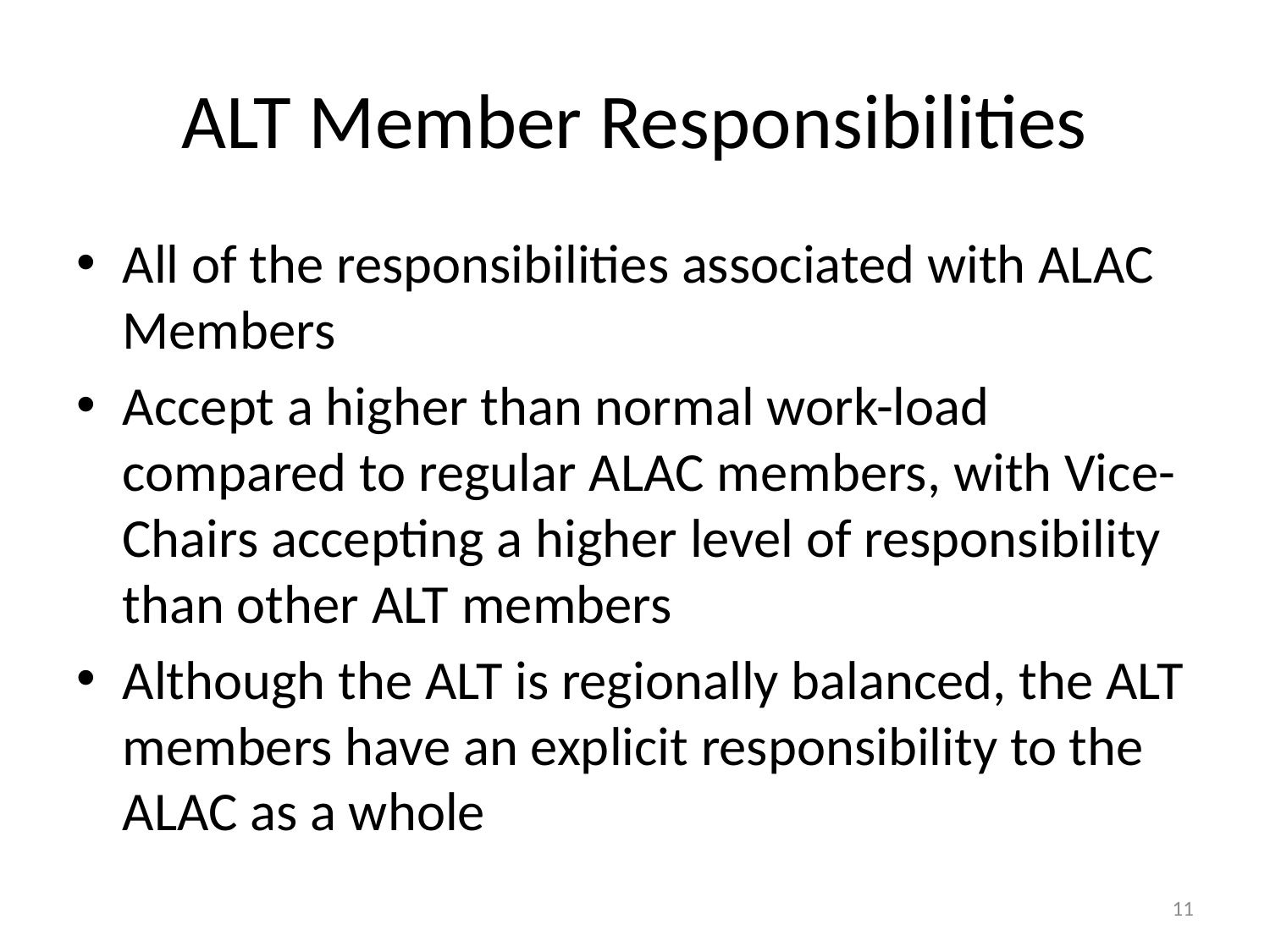

# ALT Member Responsibilities
All of the responsibilities associated with ALAC Members
Accept a higher than normal work-load compared to regular ALAC members, with Vice-Chairs accepting a higher level of responsibility than other ALT members
Although the ALT is regionally balanced, the ALT members have an explicit responsibility to the ALAC as a whole
11